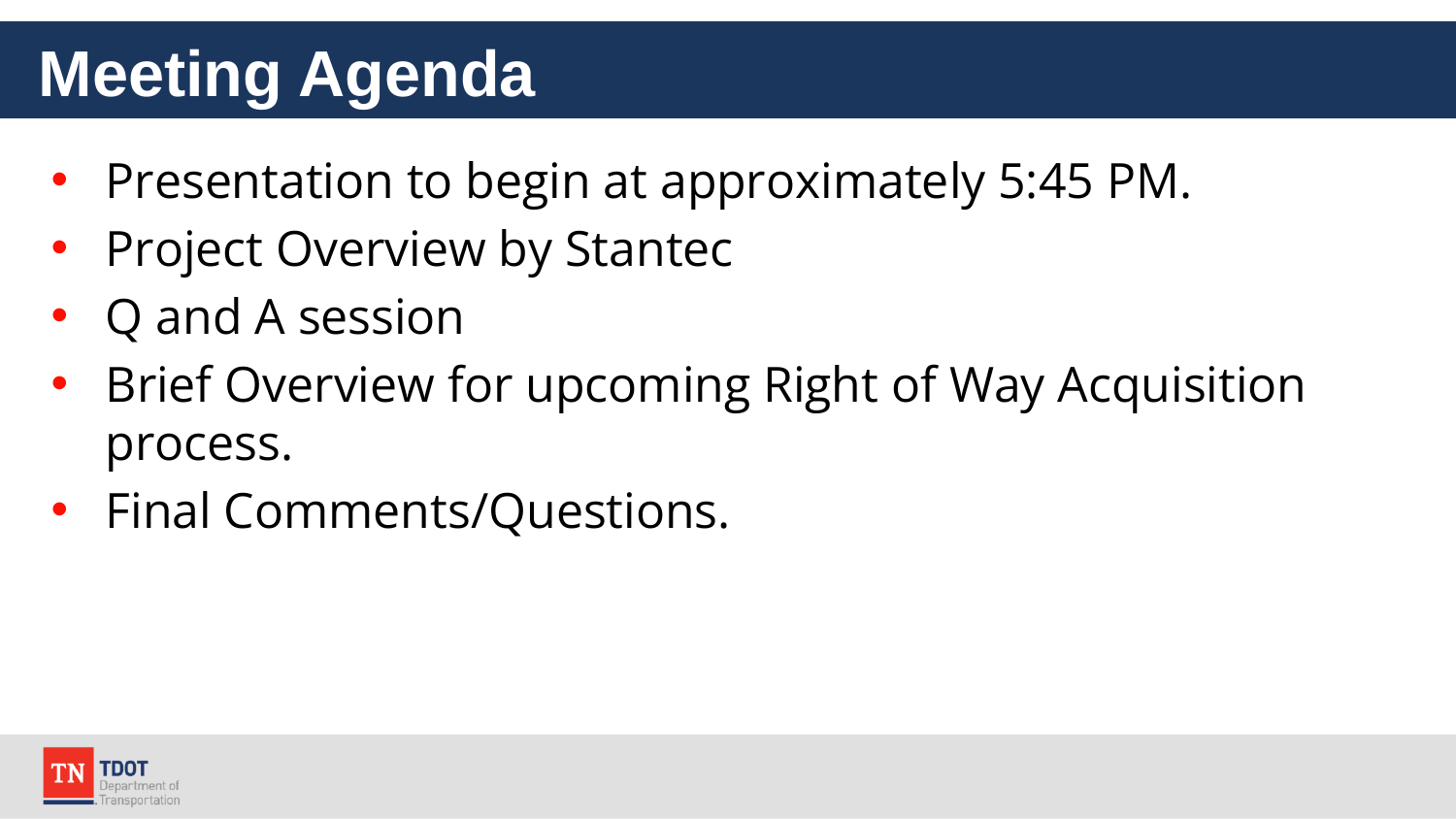

# Meeting Agenda
Presentation to begin at approximately 5:45 PM.
Project Overview by Stantec
Q and A session
Brief Overview for upcoming Right of Way Acquisition process.
Final Comments/Questions.